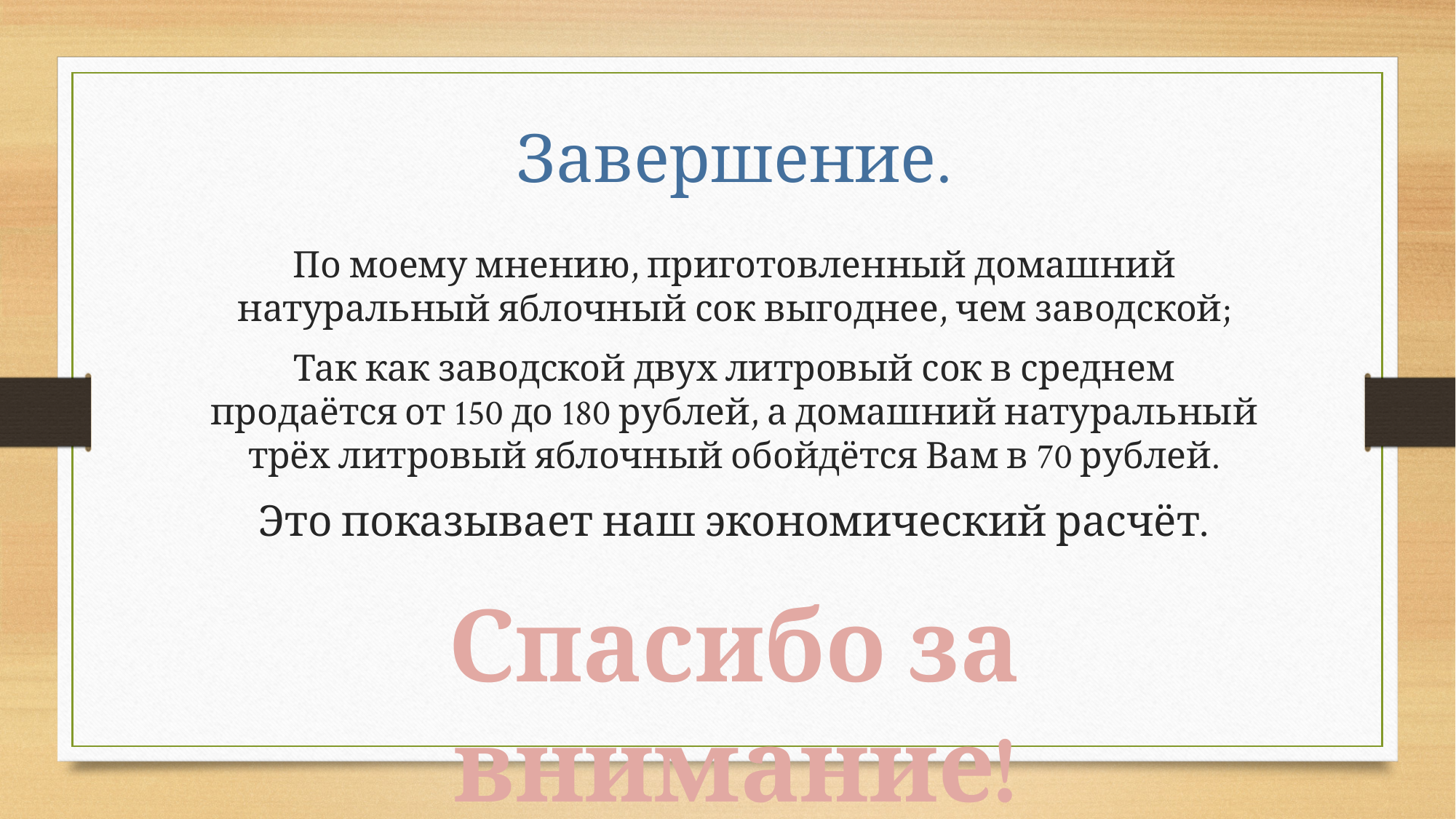

Завершение.
По моему мнению, приготовленный домашний натуральный яблочный сок выгоднее, чем заводской;
Так как заводской двух литровый сок в среднем продаётся от 150 до 180 рублей, а домашний натуральный трёх литровый яблочный обойдётся Вам в 70 рублей.
Это показывает наш экономический расчёт.
Спасибо за внимание!